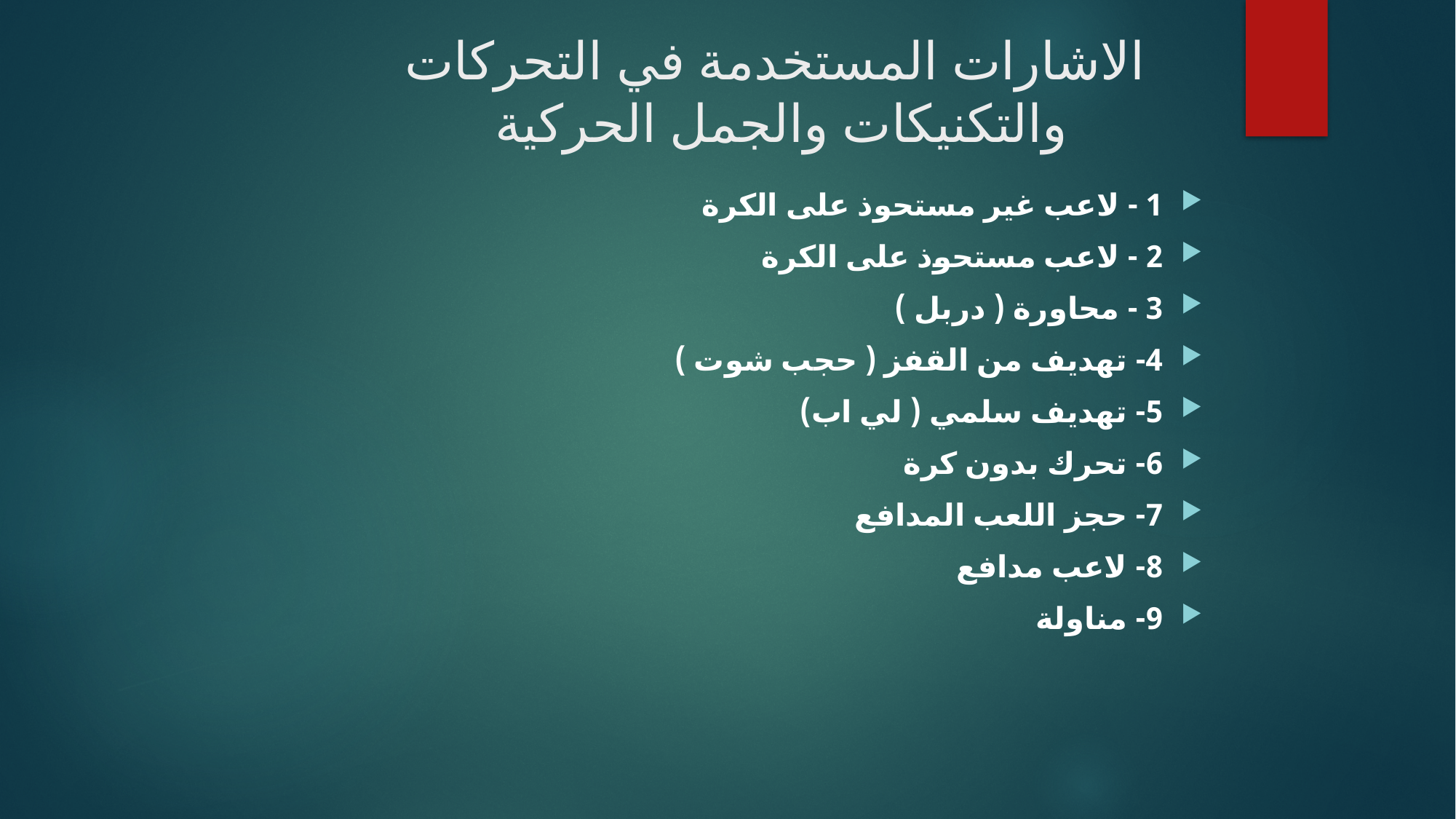

# الاشارات المستخدمة في التحركات والتكنيكات والجمل الحركية
1 - لاعب غير مستحوذ على الكرة
2 - لاعب مستحوذ على الكرة
3 - محاورة ( دربل )
4- تهديف من القفز ( حجب شوت )
5- تهديف سلمي ( لي اب)
6- تحرك بدون كرة
7- حجز اللعب المدافع
8- لاعب مدافع
9- مناولة